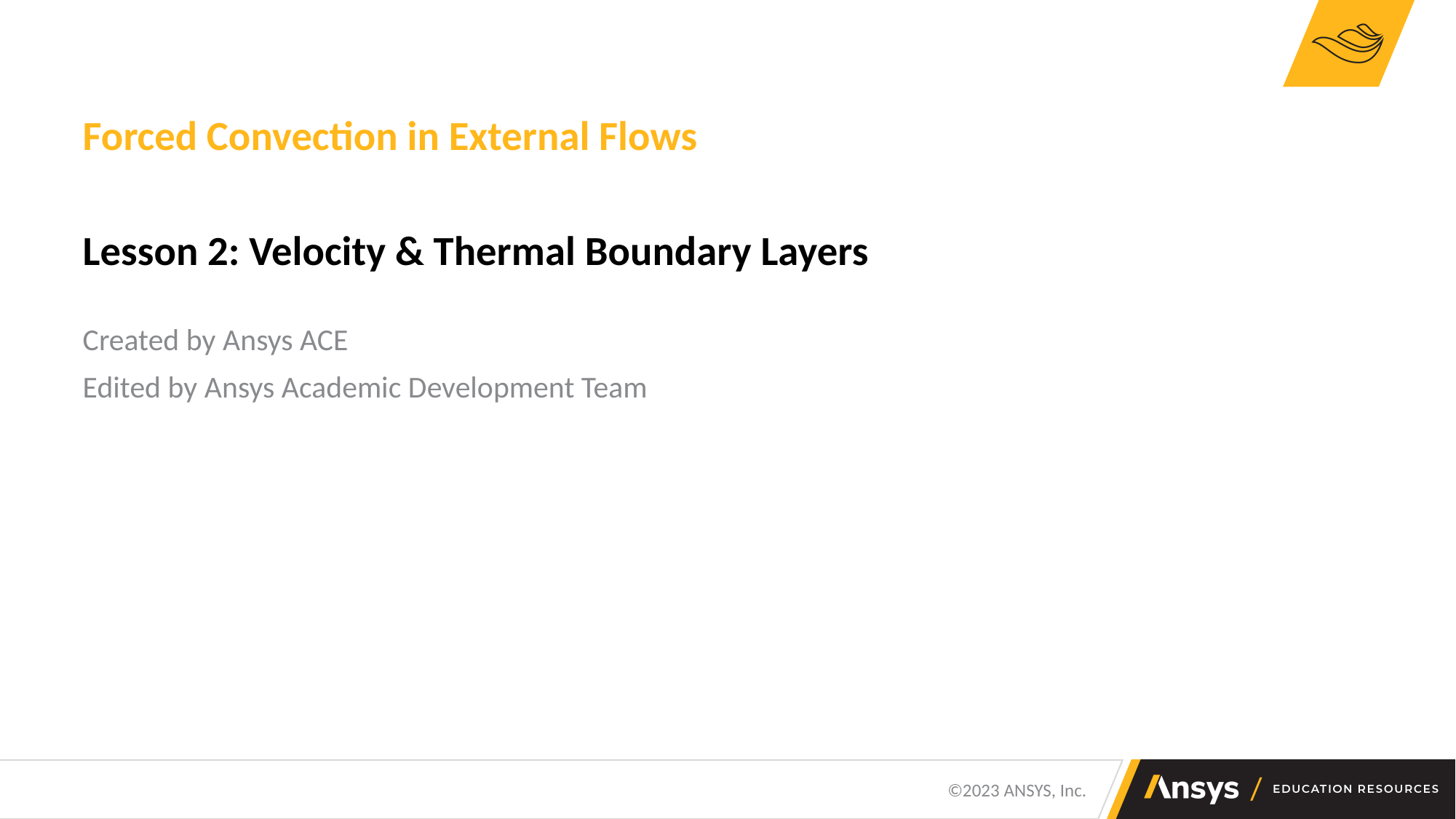

Forced Convection in External Flows

Lesson 2: Velocity & Thermal Boundary Layers

Created by Ansys ACE
Edited by Ansys Academic Development Team